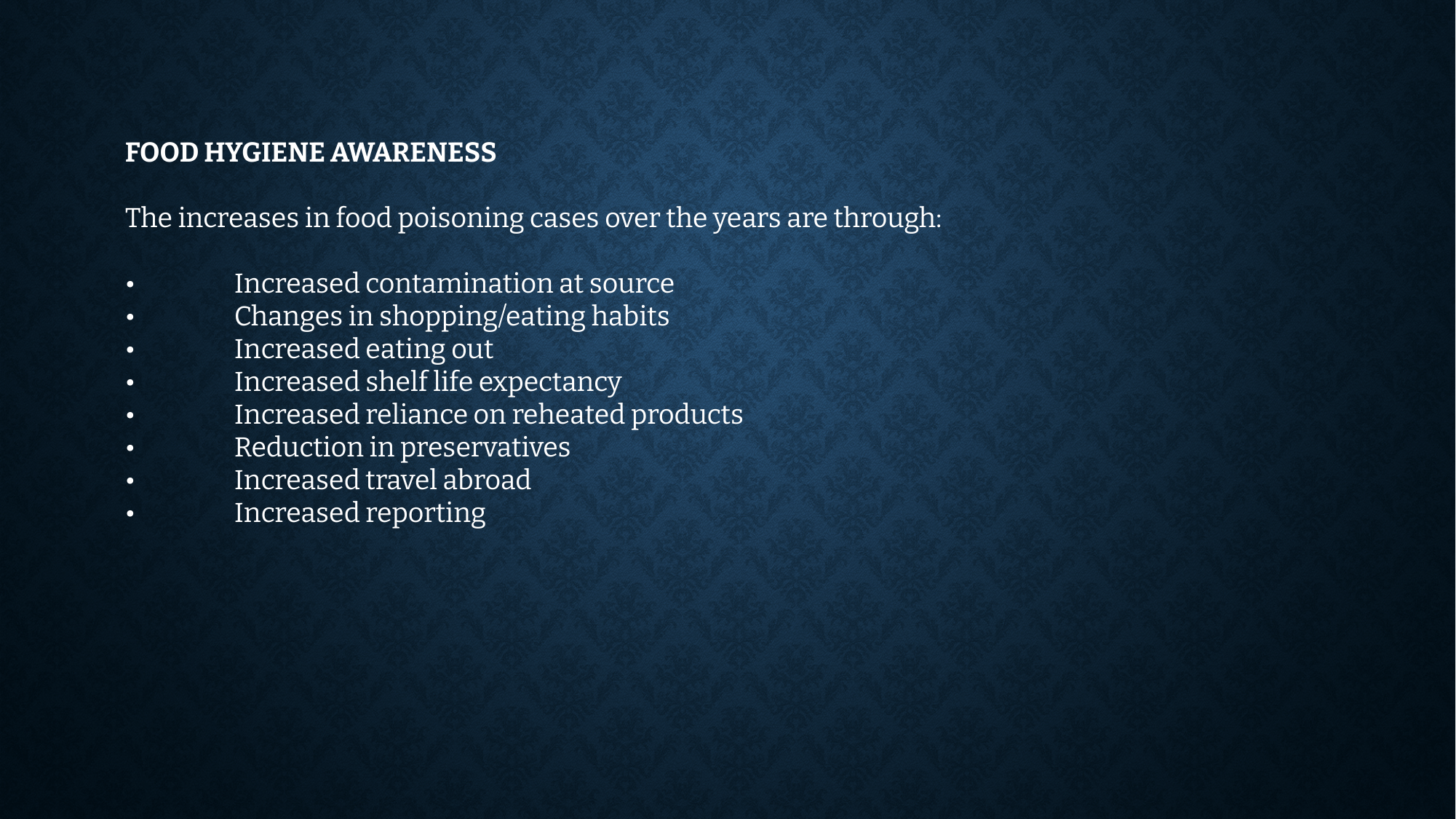

FOOD HYGIENE AWARENESS

The increases in food poisoning cases over the years are through:

•	Increased contamination at source
•	Changes in shopping/eating habits
•	Increased eating out
•	Increased shelf life expectancy
•	Increased reliance on reheated products
•	Reduction in preservatives
•	Increased travel abroad
•	Increased reporting